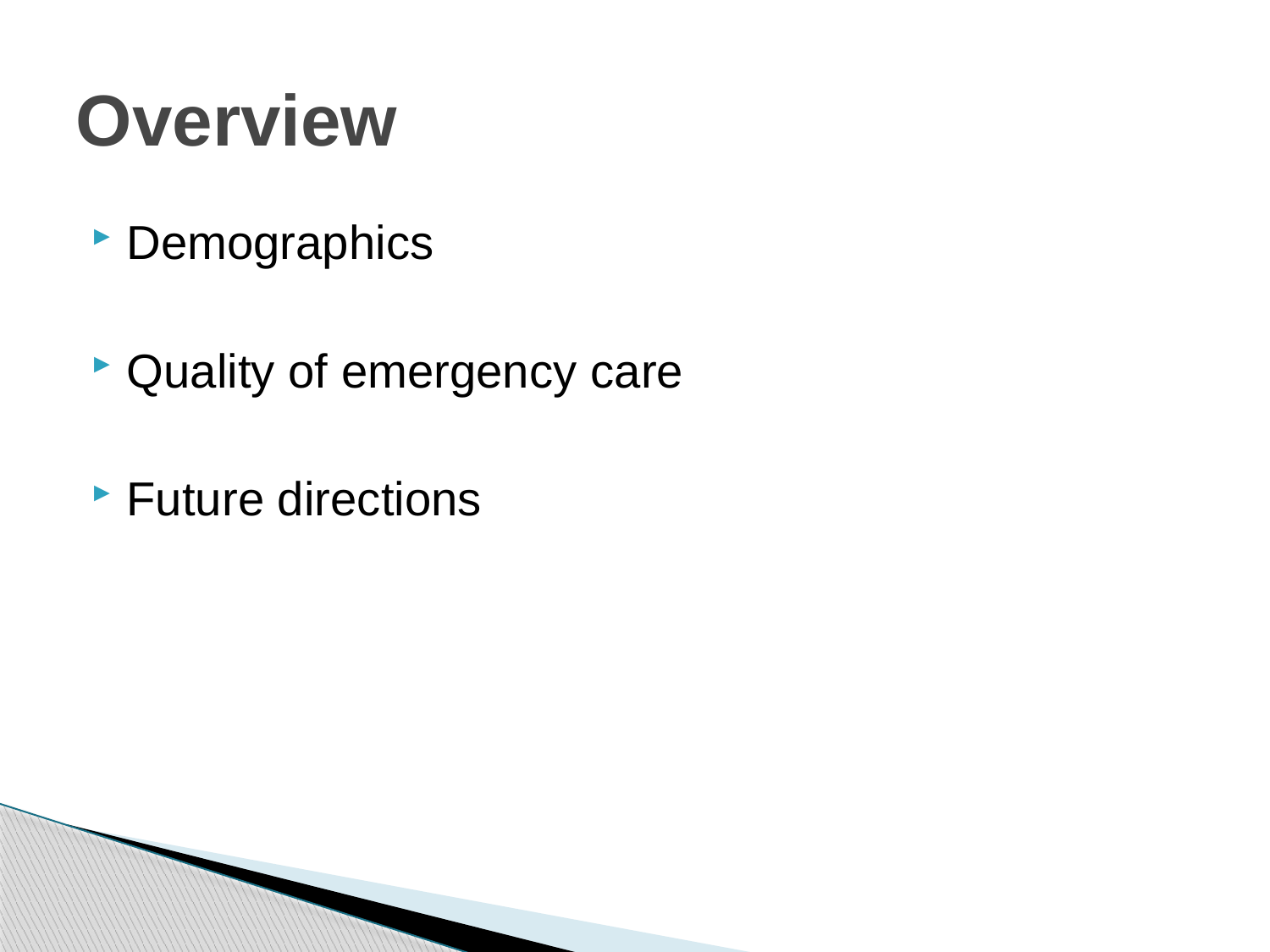

# Overview
Demographics

Quality of emergency care

Future directions